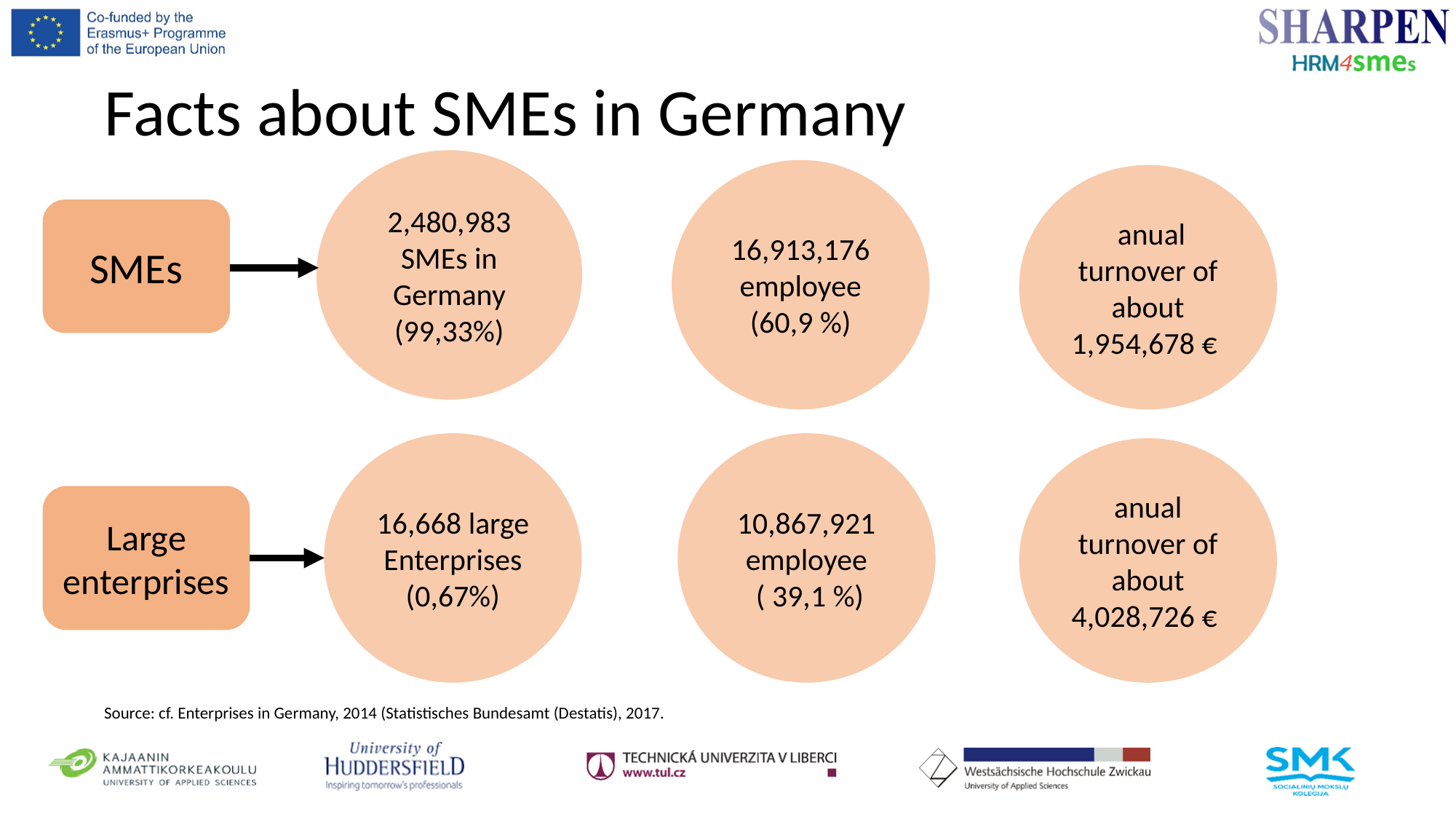

# Facts about SMEs in Germany
2,480,983 SMEs in Germany (99,33%)
16,913,176 employee (60,9 %)
 anual turnover of about 1,954,678 €
SMEs
10,867,921 employee
 ( 39,1 %)
16,668 large Enterprises (0,67%)
anual turnover of about 4,028,726 €
Large enterprises
Source: cf. Enterprises in Germany, 2014 (Statistisches Bundesamt (Destatis), 2017.